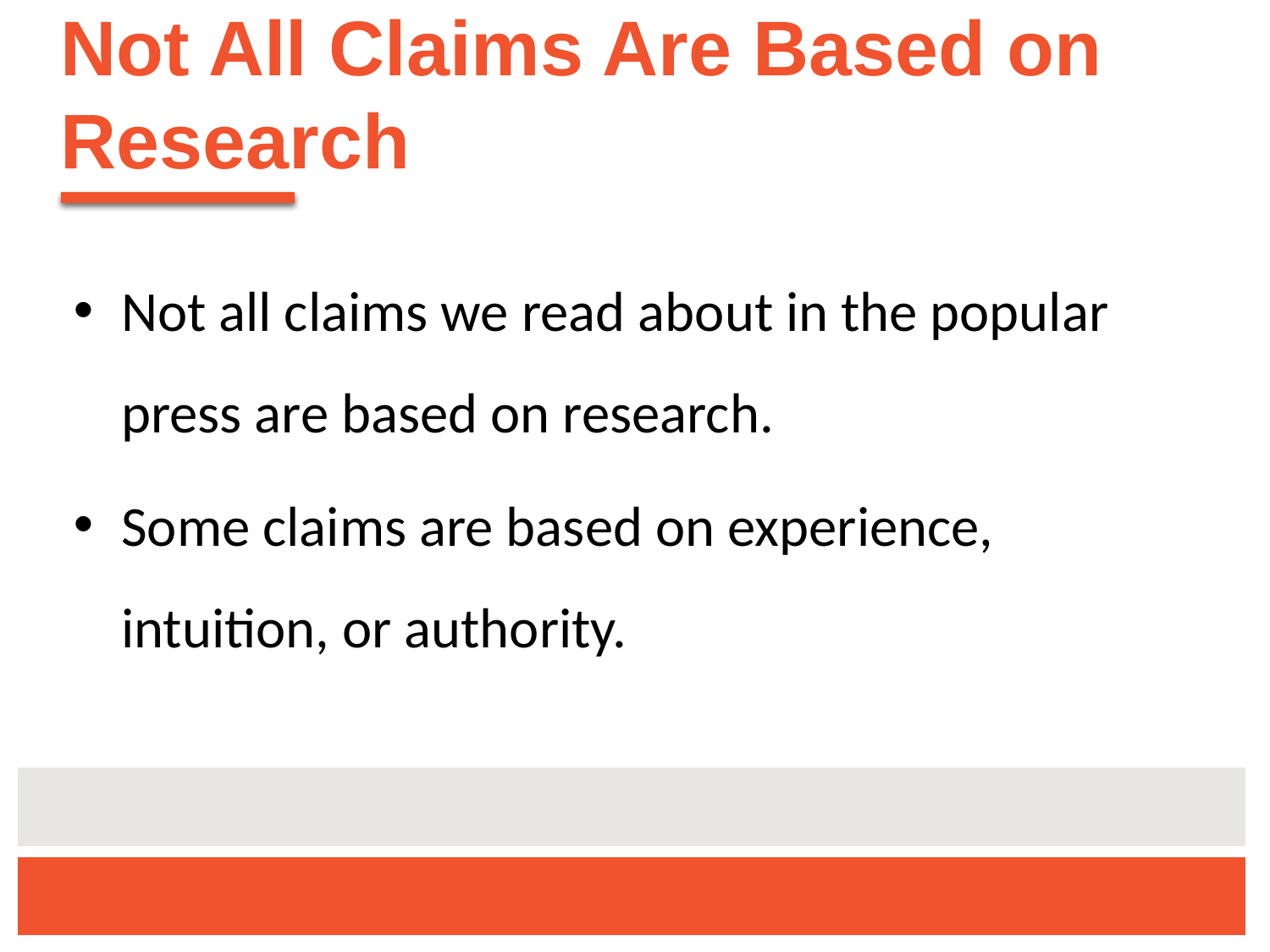

# Not All Claims Are Based on Research
Not all claims we read about in the popular press are based on research.
Some claims are based on experience, intuition, or authority.